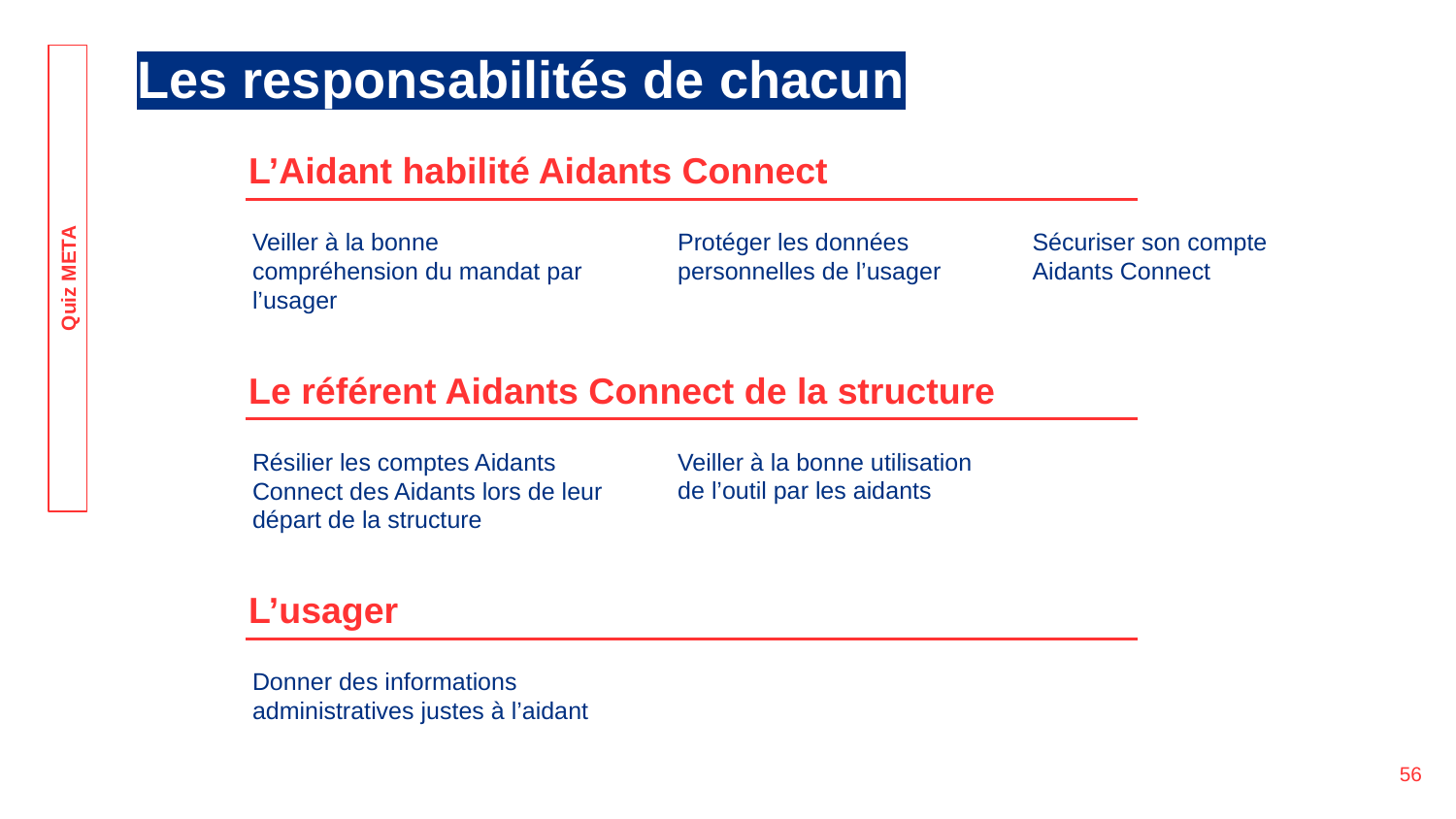

Les responsabilités de chacun
L’Aidant habilité Aidants Connect
Veiller à la bonne compréhension du mandat par l’usager
Protéger les données personnelles de l’usager
Sécuriser son compte Aidants Connect
Quiz META
Le référent Aidants Connect de la structure
Résilier les comptes Aidants Connect des Aidants lors de leur départ de la structure
Veiller à la bonne utilisation de l’outil par les aidants
L’usager
Donner des informations administratives justes à l’aidant
56